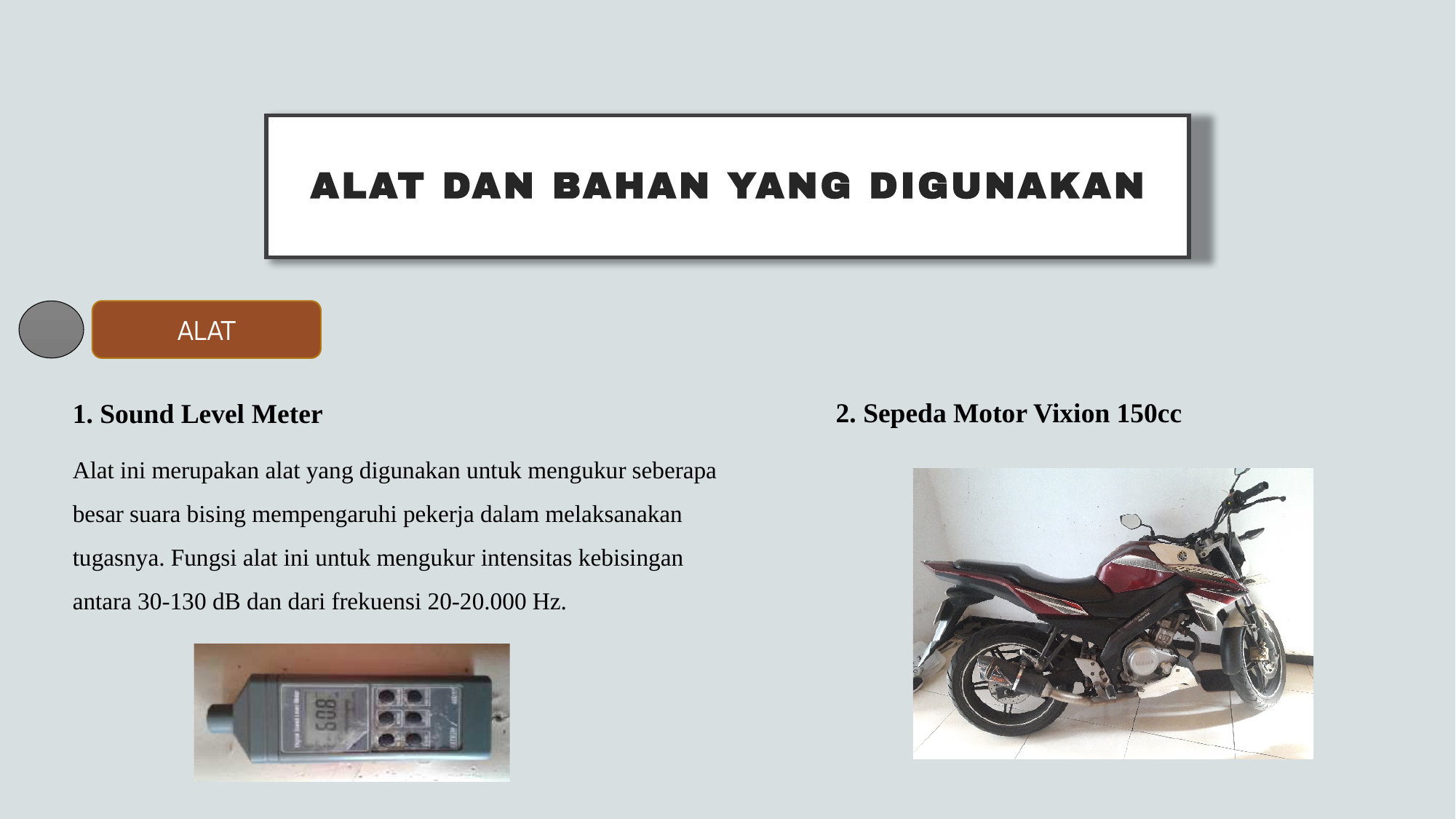

# Alat dan Bahan yang digunakan

ALAT
2. Sepeda Motor Vixion 150cc
1. Sound Level Meter
Alat ini merupakan alat yang digunakan untuk mengukur seberapa besar suara bising mempengaruhi pekerja dalam melaksanakan tugasnya. Fungsi alat ini untuk mengukur intensitas kebisingan antara 30-130 dB dan dari frekuensi 20-20.000 Hz.